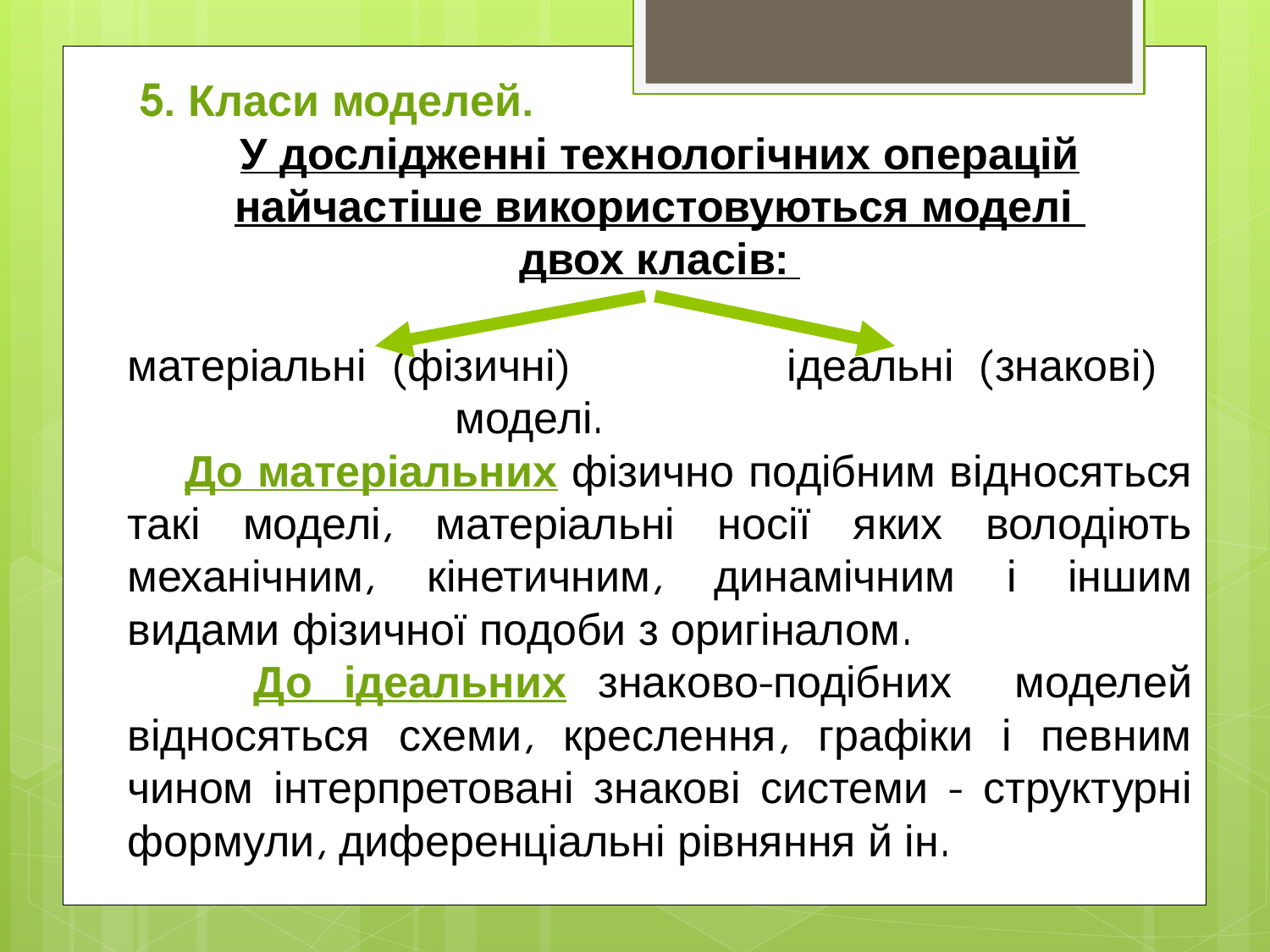

5. Класи моделей.
У дослідженні технологічних операцій найчастіше використовуються моделі
двох класів:

матеріальні (фізичні) 		ідеальні (знакові) 			      моделі.
    До матеріальних фізично подібним відносяться такі моделі, матеріальні носії яких володіють механічним, кінетичним, динамічним і іншим видами фізичної подоби з оригіналом.
    До ідеальних знаково-подібних  моделей відносяться схеми, креслення, графіки і певним чином інтерпретовані знакові системи - структурні формули, диференціальні рівняння й ін.